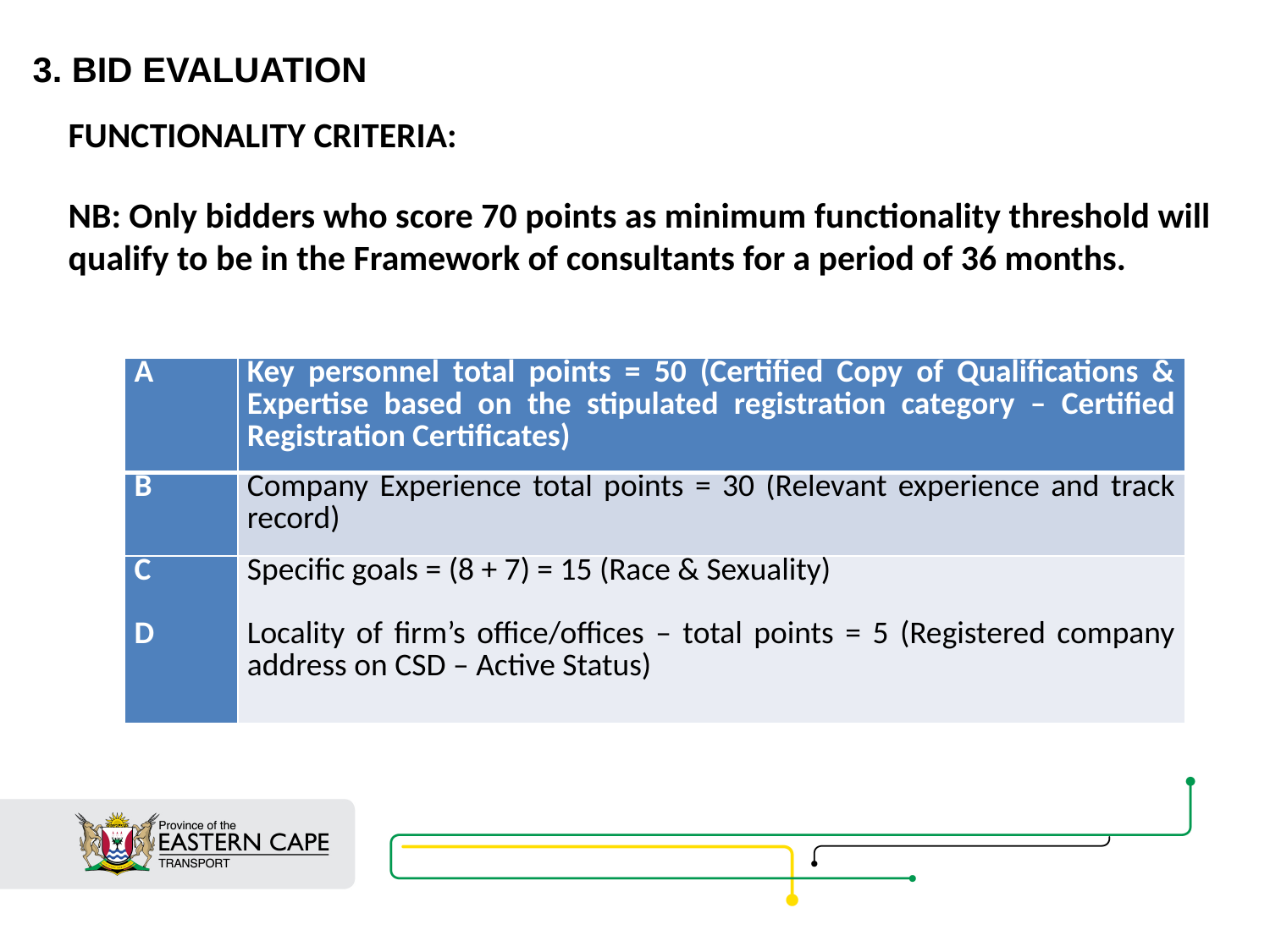

3. Bid evaluation

FUNCTIONALITY CRITERIA:

NB: Only bidders who score 70 points as minimum functionality threshold will qualify to be in the Framework of consultants for a period of 36 months.

| A | Key personnel total points = 50 (Certified Copy of Qualifications & Expertise based on the stipulated registration category – Certified Registration Certificates) |
| --- | --- |
| B | Company Experience total points = 30 (Relevant experience and track record) |
| C D | Specific goals = (8 + 7) = 15 (Race & Sexuality) Locality of firm’s office/offices – total points = 5 (Registered company address on CSD – Active Status) |